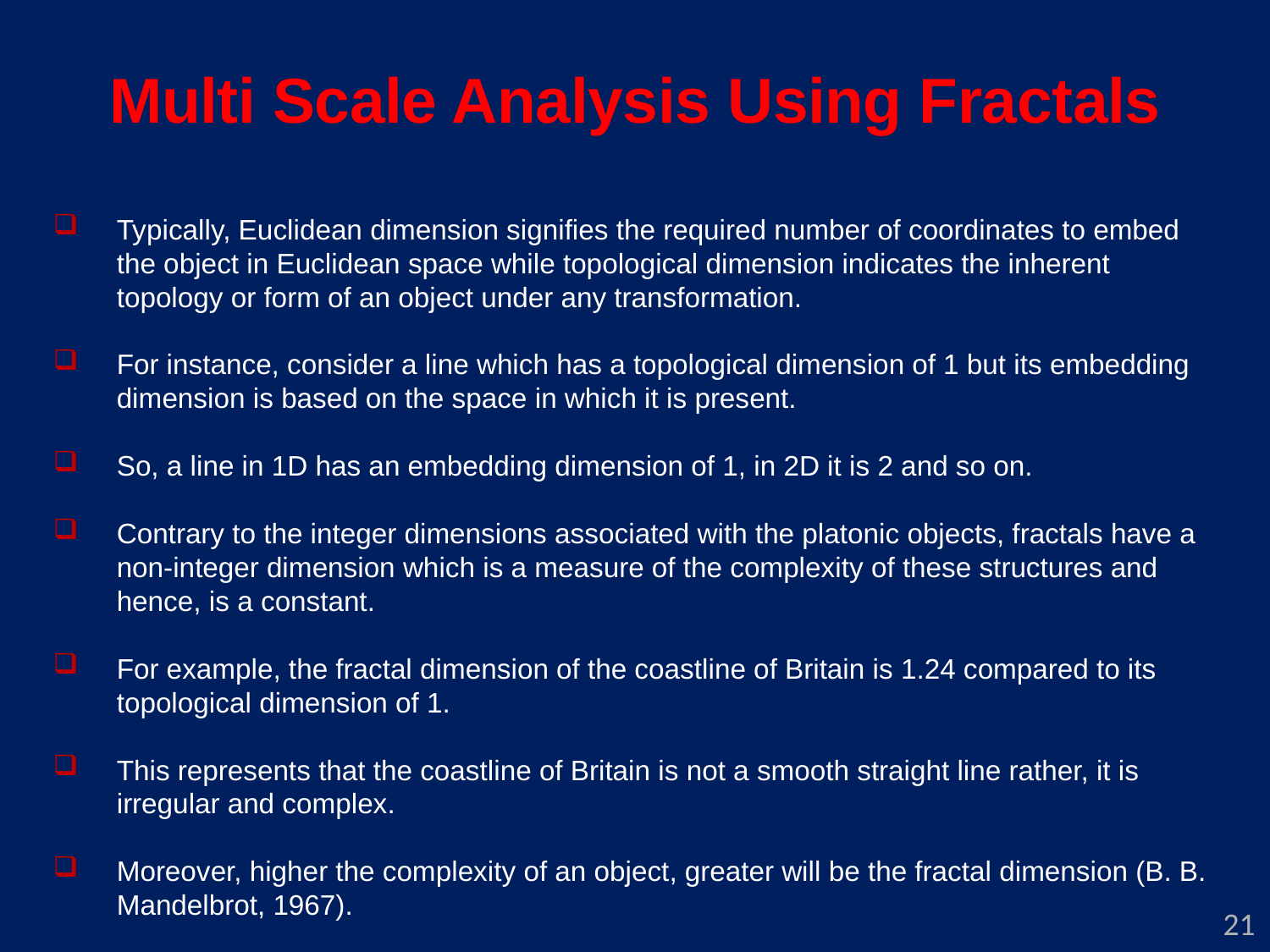

# Multi Scale Analysis Using Fractals
Typically, Euclidean dimension signifies the required number of coordinates to embed the object in Euclidean space while topological dimension indicates the inherent topology or form of an object under any transformation.

For instance, consider a line which has a topological dimension of 1 but its embedding dimension is based on the space in which it is present.

So, a line in 1D has an embedding dimension of 1, in 2D it is 2 and so on.

Contrary to the integer dimensions associated with the platonic objects, fractals have a non-integer dimension which is a measure of the complexity of these structures and hence, is a constant.

For example, the fractal dimension of the coastline of Britain is 1.24 compared to its topological dimension of 1.

This represents that the coastline of Britain is not a smooth straight line rather, it is irregular and complex.

Moreover, higher the complexity of an object, greater will be the fractal dimension (B. B. Mandelbrot, 1967).
21